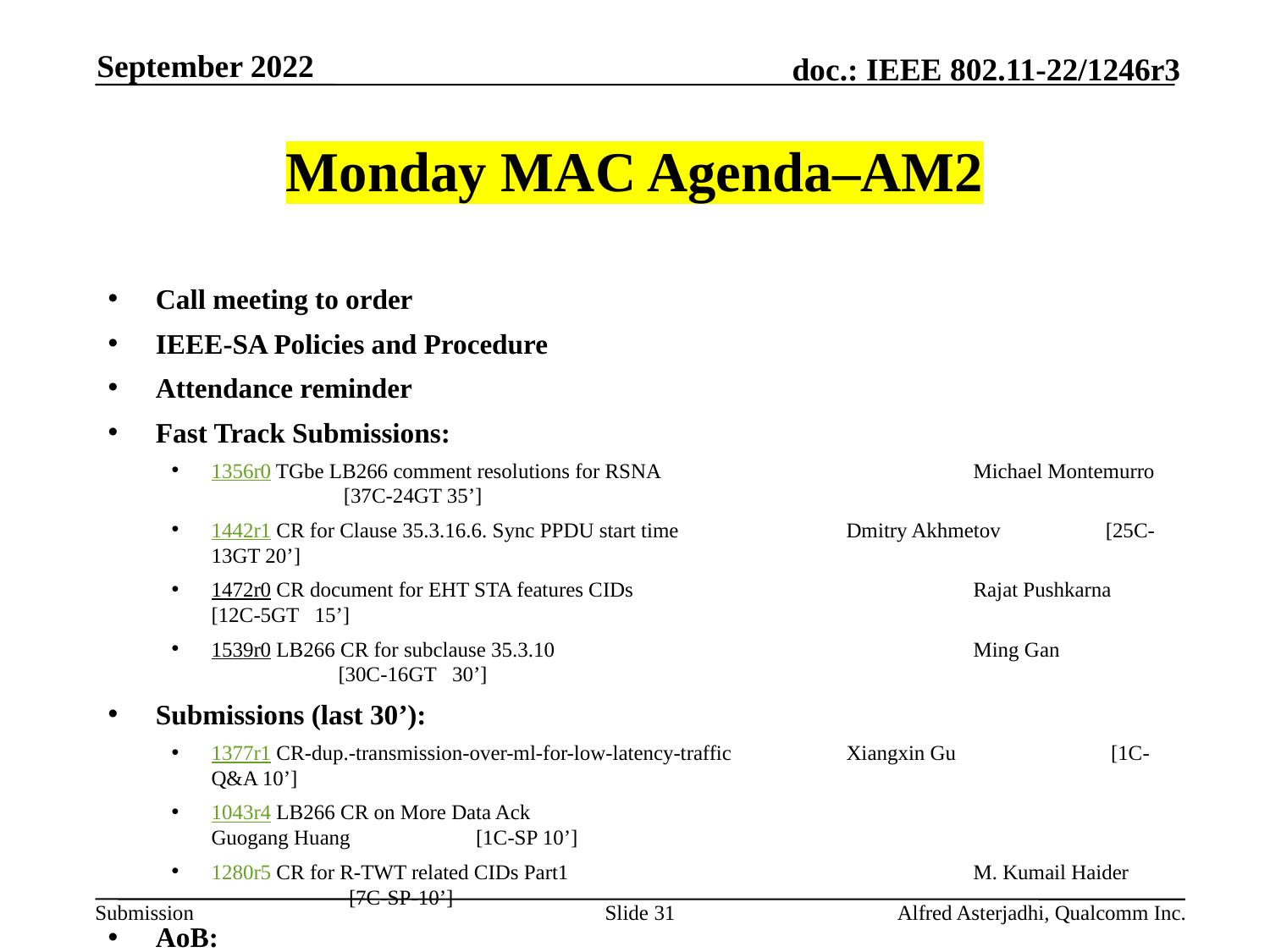

September 2022
# Monday MAC Agenda–AM2
Call meeting to order
IEEE-SA Policies and Procedure
Attendance reminder
Fast Track Submissions:
1356r0 TGbe LB266 comment resolutions for RSNA 			Michael Montemurro	 [37C-24GT 35’]
1442r1 CR for Clause 35.3.16.6. Sync PPDU start time		Dmitry Akhmetov	 [25C-13GT 20’]
1472r0 CR document for EHT STA features CIDs 			Rajat Pushkarna          [12C-5GT   15’]
1539r0 LB266 CR for subclause 35.3.10 				Ming Gan 		[30C-16GT   30’]
Submissions (last 30’):
1377r1 CR-dup.-transmission-over-ml-for-low-latency-traffic	Xiangxin Gu		  [1C-Q&A 10’]
1043r4 LB266 CR on More Data Ack 					Guogang Huang 	  [1C-SP 10’]
1280r5 CR for R-TWT related CIDs Part1				M. Kumail Haider 	  [7C-SP-10’]
AoB:
Recess
Slide 31
Alfred Asterjadhi, Qualcomm Inc.